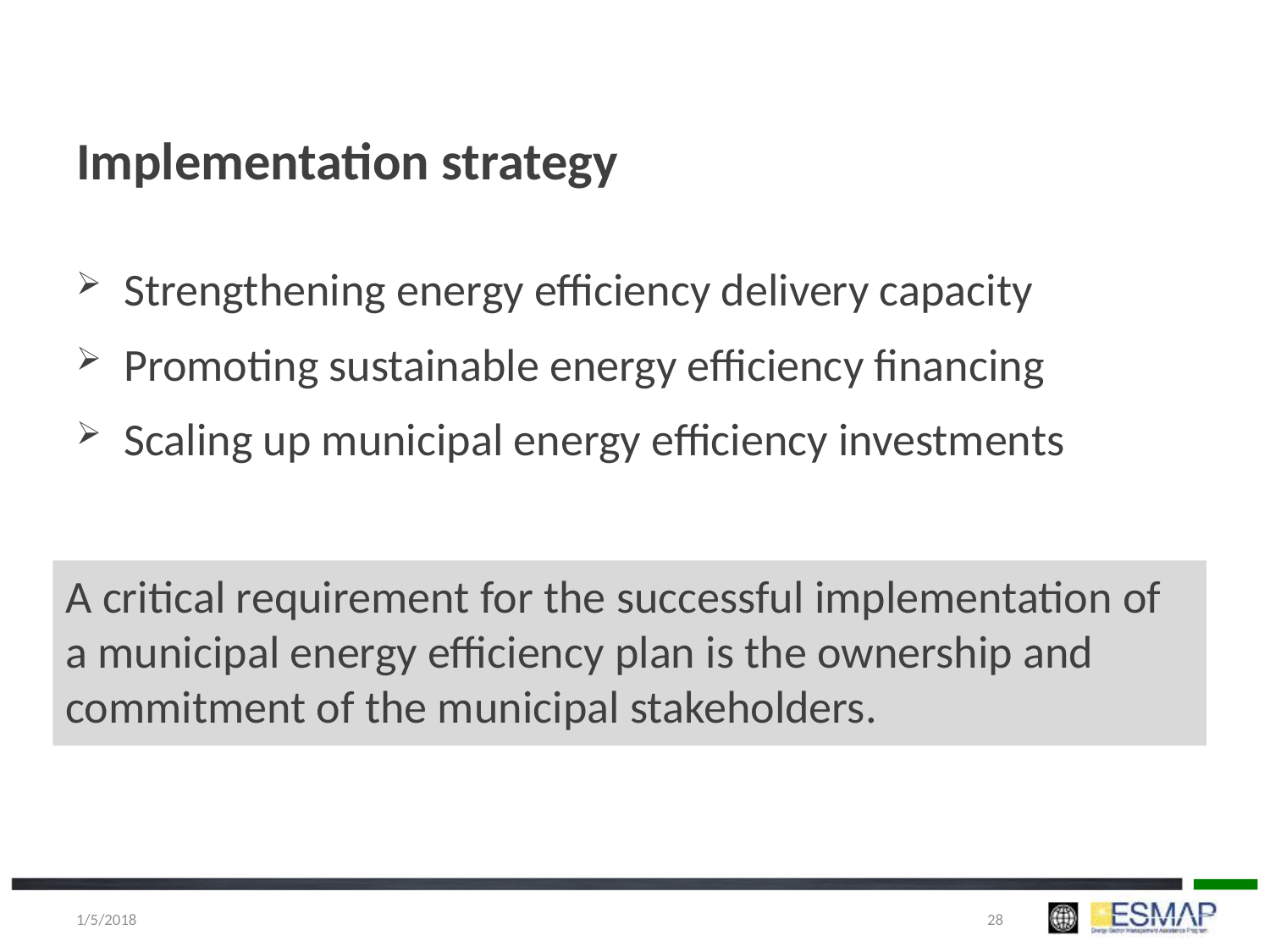

# Implementation strategy
Strengthening energy efficiency delivery capacity
Promoting sustainable energy efficiency financing
Scaling up municipal energy efficiency investments

A critical requirement for the successful implementation of a municipal energy efficiency plan is the ownership and commitment of the municipal stakeholders.
1/5/2018
28